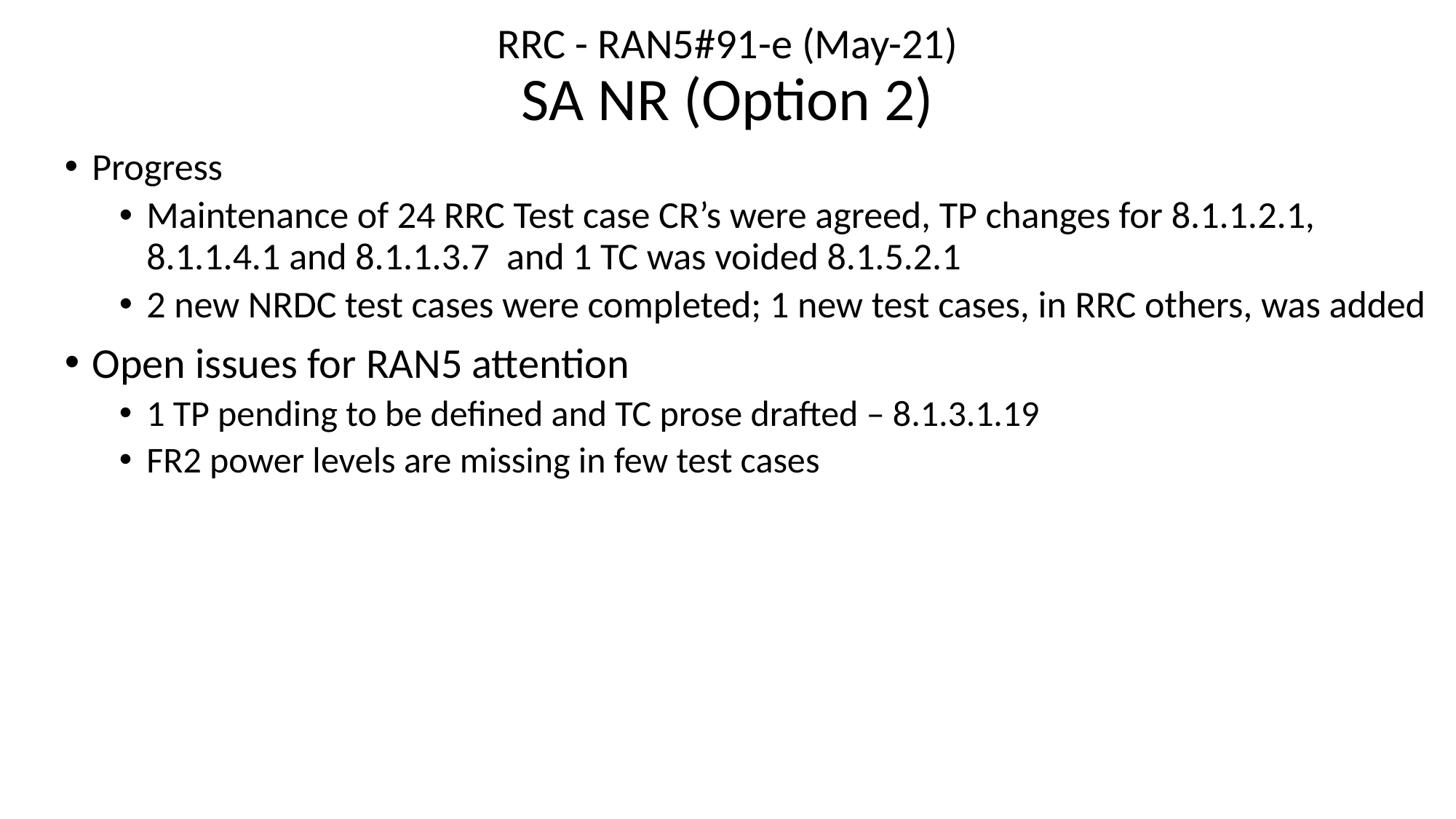

# RRC - RAN5#91-e (May-21) SA NR (Option 2)
Progress
Maintenance of 24 RRC Test case CR’s were agreed, TP changes for 8.1.1.2.1, 8.1.1.4.1 and 8.1.1.3.7  and 1 TC was voided 8.1.5.2.1
2 new NRDC test cases were completed; 1 new test cases, in RRC others, was added
Open issues for RAN5 attention
1 TP pending to be defined and TC prose drafted – 8.1.3.1.19
FR2 power levels are missing in few test cases